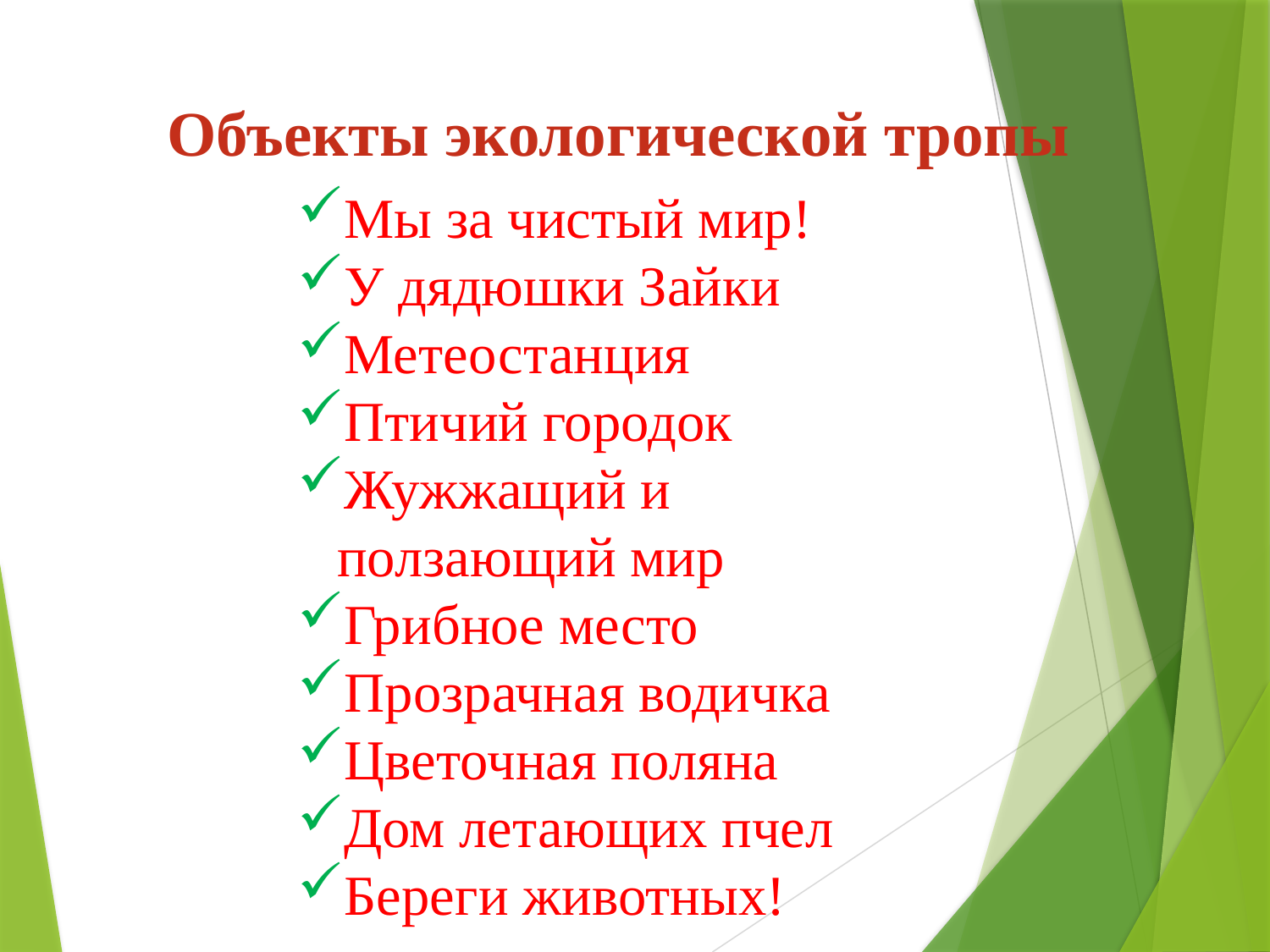

Объекты экологической тропы
Мы за чистый мир!
У дядюшки Зайки
Метеостанция
Птичий городок
Жужжащий и ползающий мир
Грибное место
Прозрачная водичка
Цветочная поляна
Дом летающих пчел
Береги животных!